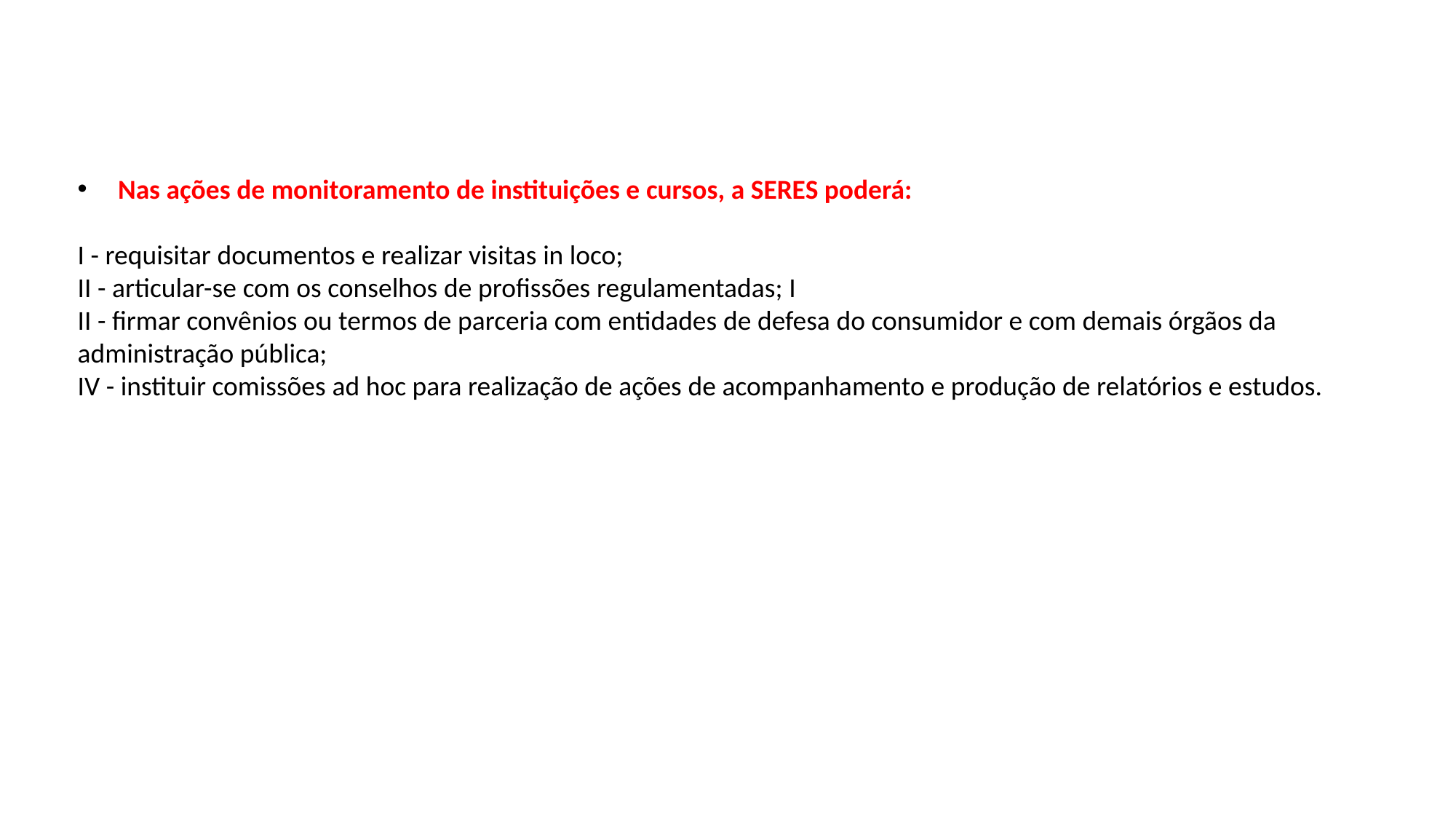

Nas ações de monitoramento de instituições e cursos, a SERES poderá:

I - requisitar documentos e realizar visitas in loco;
II - articular-se com os conselhos de profissões regulamentadas; I
II - firmar convênios ou termos de parceria com entidades de defesa do consumidor e com demais órgãos da administração pública;
IV - instituir comissões ad hoc para realização de ações de acompanhamento e produção de relatórios e estudos.